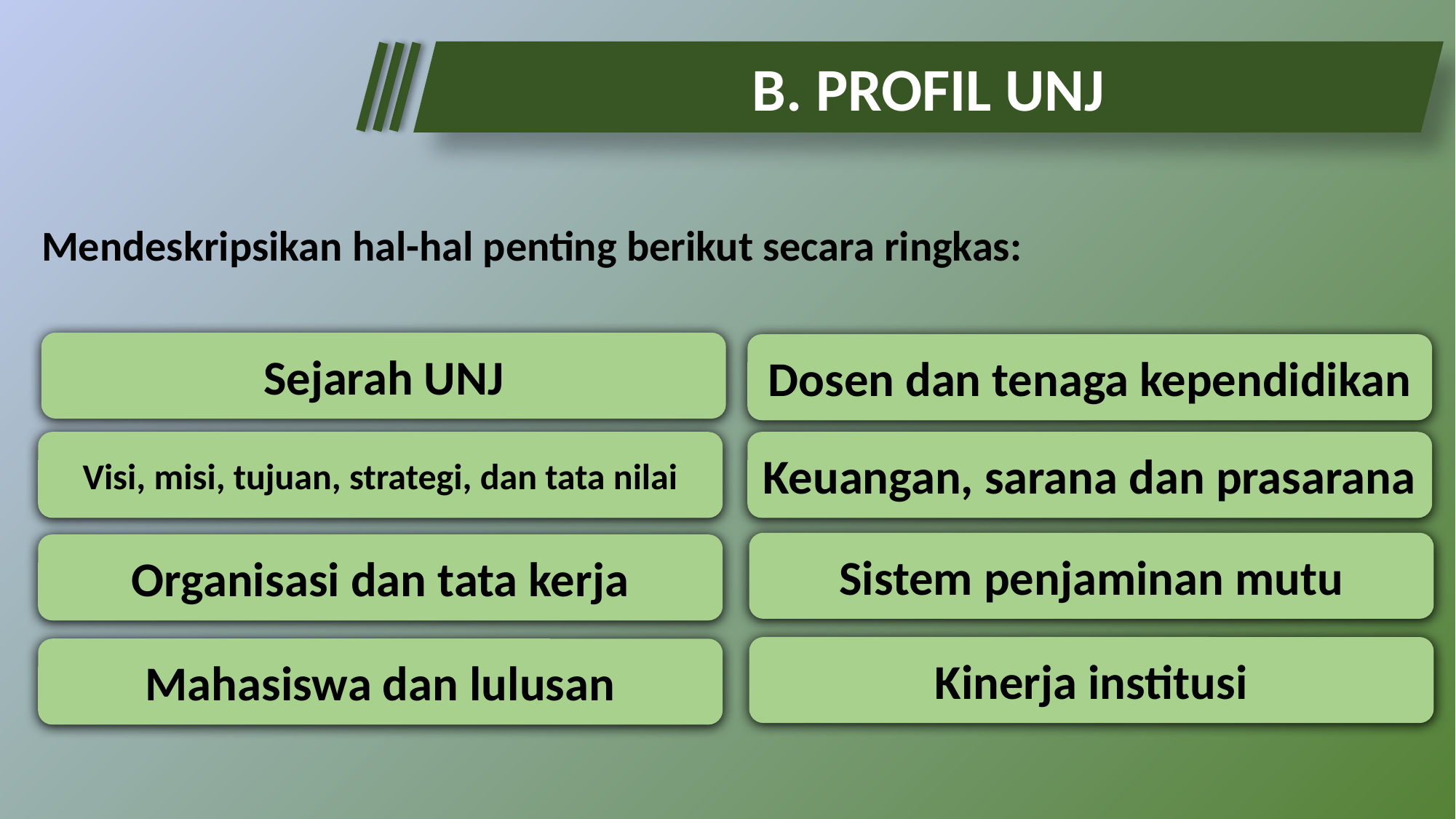

B. PROFIL UNJ
Mendeskripsikan hal-hal penting berikut secara ringkas:
Sejarah UNJ
Dosen dan tenaga kependidikan
Visi, misi, tujuan, strategi, dan tata nilai
Keuangan, sarana dan prasarana
Sistem penjaminan mutu
Organisasi dan tata kerja
Kinerja institusi
Mahasiswa dan lulusan